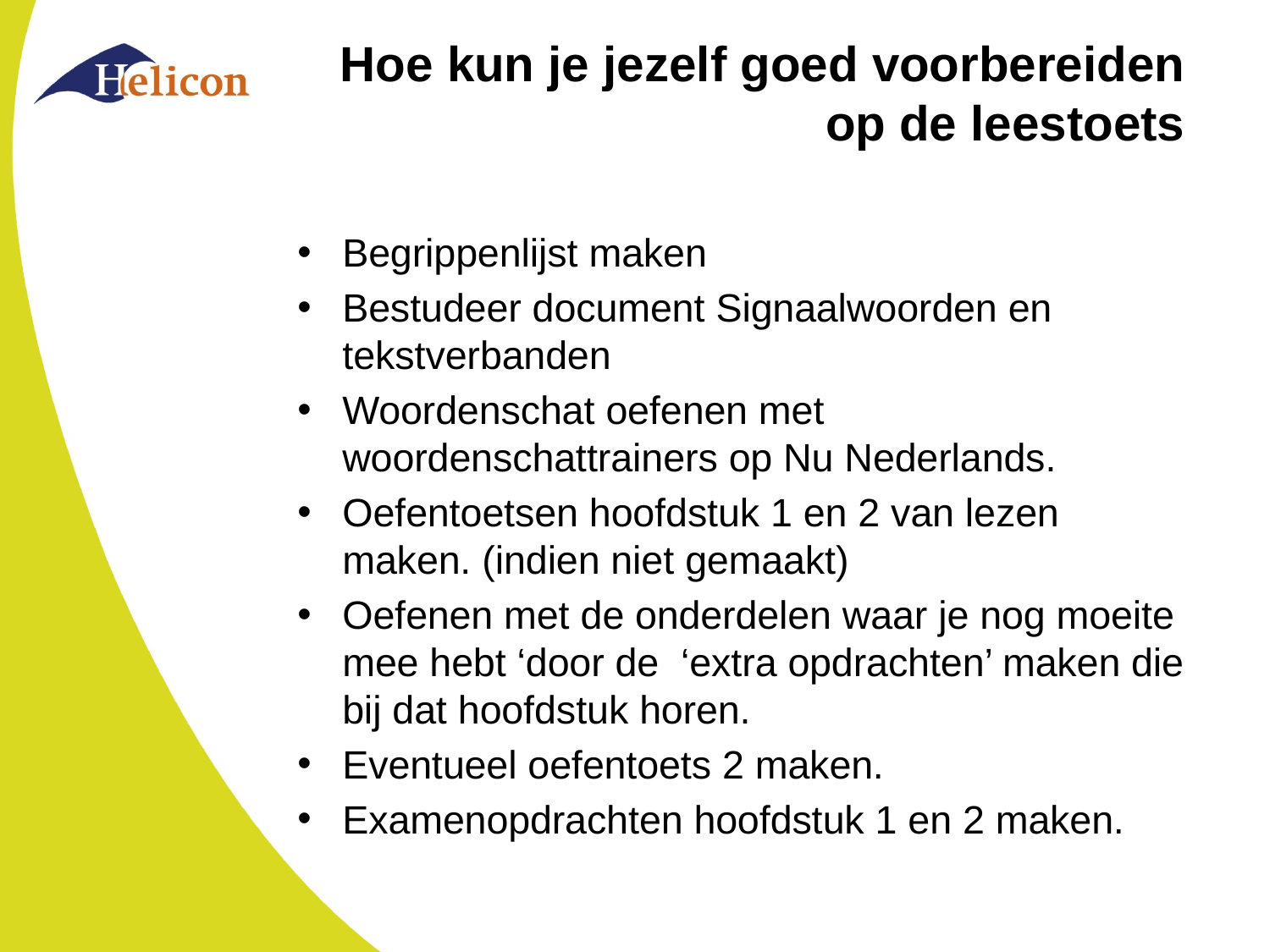

# Hoe kun je jezelf goed voorbereiden op de leestoets

Begrippenlijst maken
Bestudeer document Signaalwoorden en tekstverbanden
Woordenschat oefenen met woordenschattrainers op Nu Nederlands.
Oefentoetsen hoofdstuk 1 en 2 van lezen maken. (indien niet gemaakt)
Oefenen met de onderdelen waar je nog moeite mee hebt ‘door de  ‘extra opdrachten’ maken die bij dat hoofdstuk horen.
Eventueel oefentoets 2 maken.
Examenopdrachten hoofdstuk 1 en 2 maken.